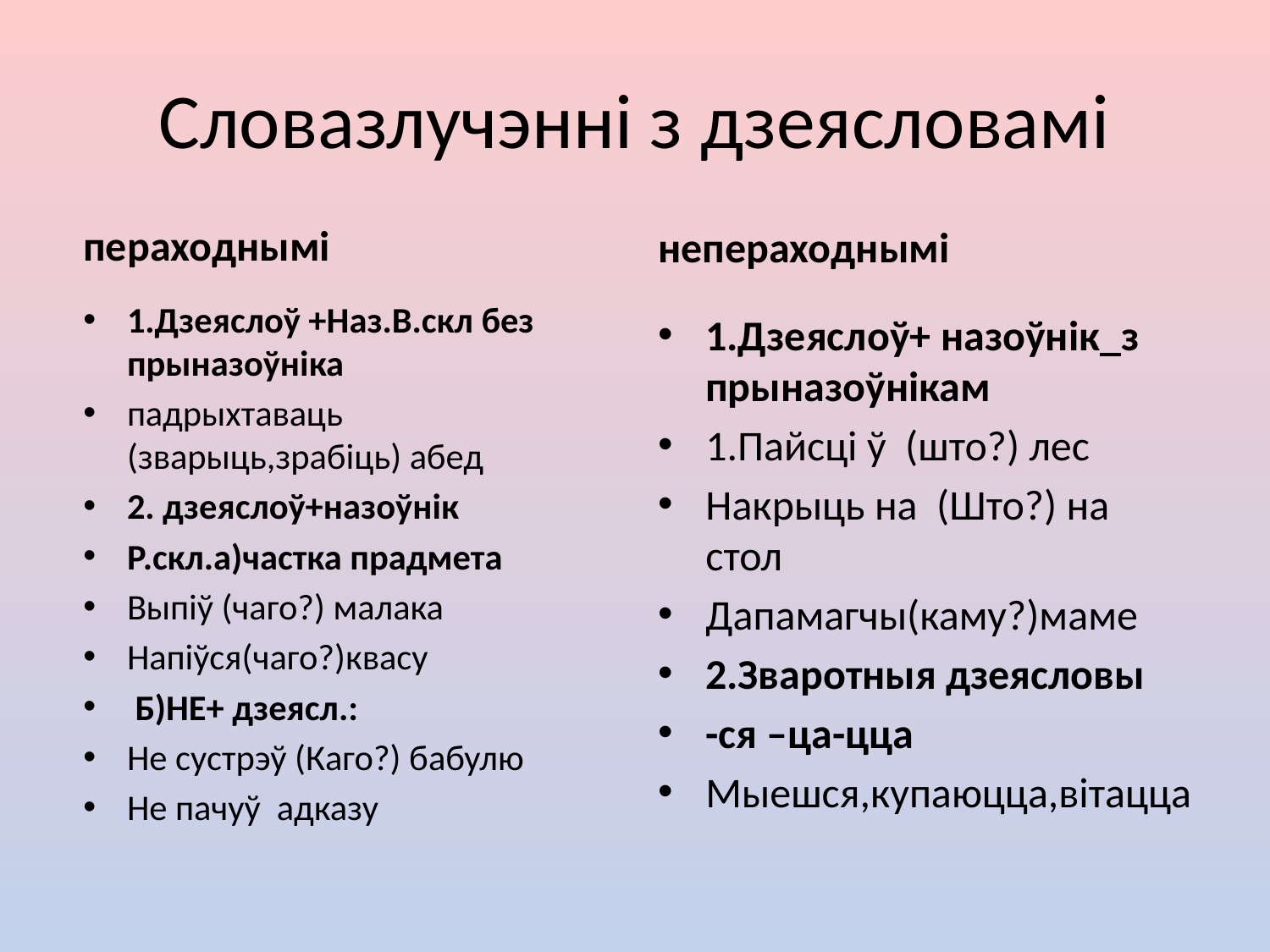

# Словазлучэнні з дзеясловамі
пераходнымі

непераходнымі

1.Дзеяслоў +Наз.В.скл без прыназоўніка
падрыхтаваць (зварыць,зрабіць) абед
2. дзеяслоў+назоўнік
Р.скл.а)частка прадмета
Выпіў (чаго?) малака
Напіўся(чаго?)квасу
 Б)НЕ+ дзеясл.:
Не сустрэў (Каго?) бабулю
Не пачуў  адказу

1.Дзеяслоў+ назоўнік_з прыназоўнікам
1.Пайсці ў  (што?) лес
Накрыць на  (Што?) на стол
Дапамагчы(каму?)маме
2.Зваротныя дзеясловы
-ся –ца-цца
Мыешся,купаюцца,вітацца